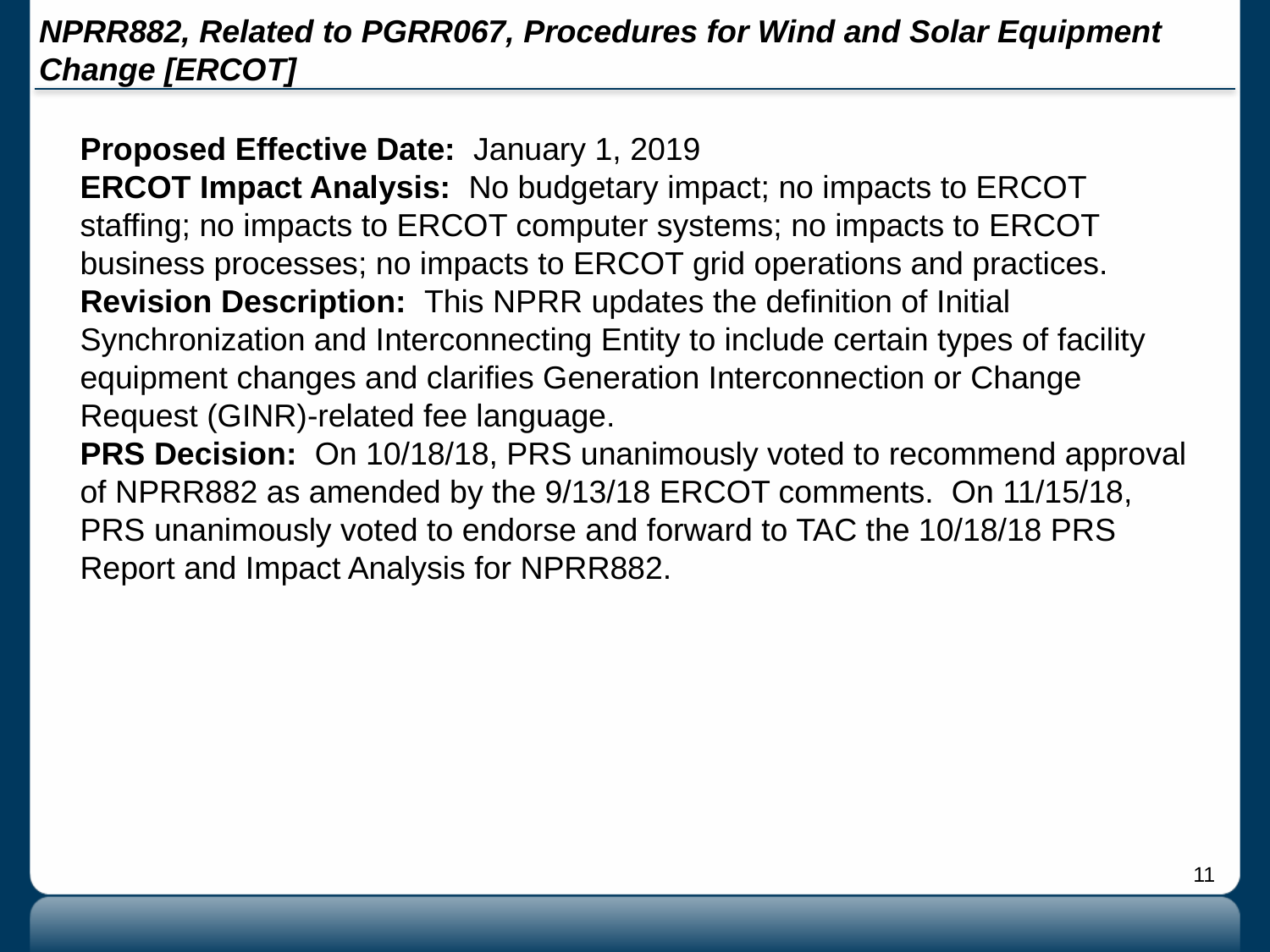

# NPRR882, Related to PGRR067, Procedures for Wind and Solar Equipment Change [ERCOT]
Proposed Effective Date:  January 1, 2019
ERCOT Impact Analysis:  No budgetary impact; no impacts to ERCOT staffing; no impacts to ERCOT computer systems; no impacts to ERCOT business processes; no impacts to ERCOT grid operations and practices.
Revision Description:  This NPRR updates the definition of Initial Synchronization and Interconnecting Entity to include certain types of facility equipment changes and clarifies Generation Interconnection or Change Request (GINR)-related fee language.
PRS Decision:  On 10/18/18, PRS unanimously voted to recommend approval of NPRR882 as amended by the 9/13/18 ERCOT comments.  On 11/15/18, PRS unanimously voted to endorse and forward to TAC the 10/18/18 PRS Report and Impact Analysis for NPRR882.